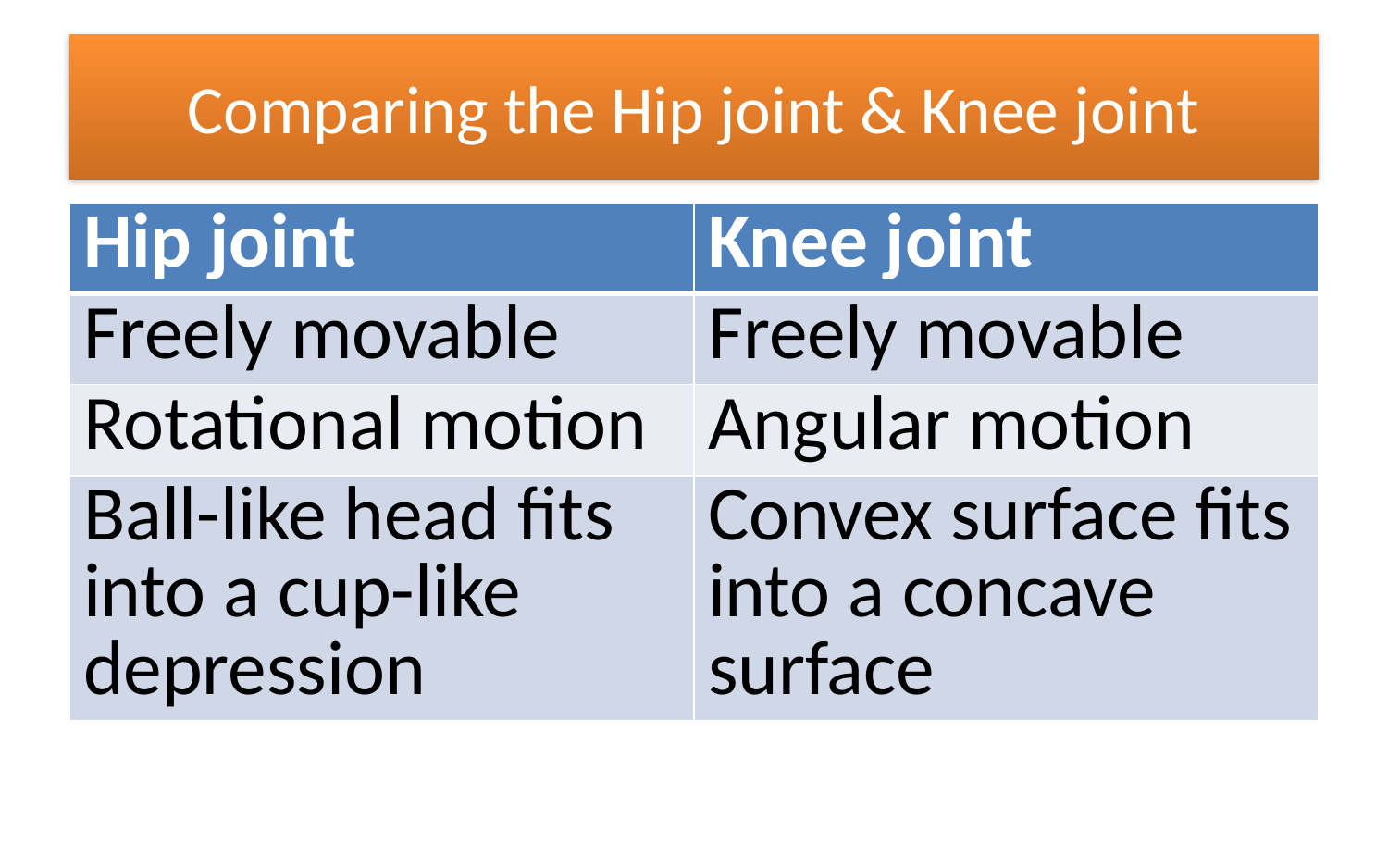

# Comparing the Hip joint & Knee joint
| Hip joint | Knee joint |
| --- | --- |
| Freely movable | Freely movable |
| Rotational motion | Angular motion |
| Ball-like head fits into a cup-like depression | Convex surface fits into a concave surface |